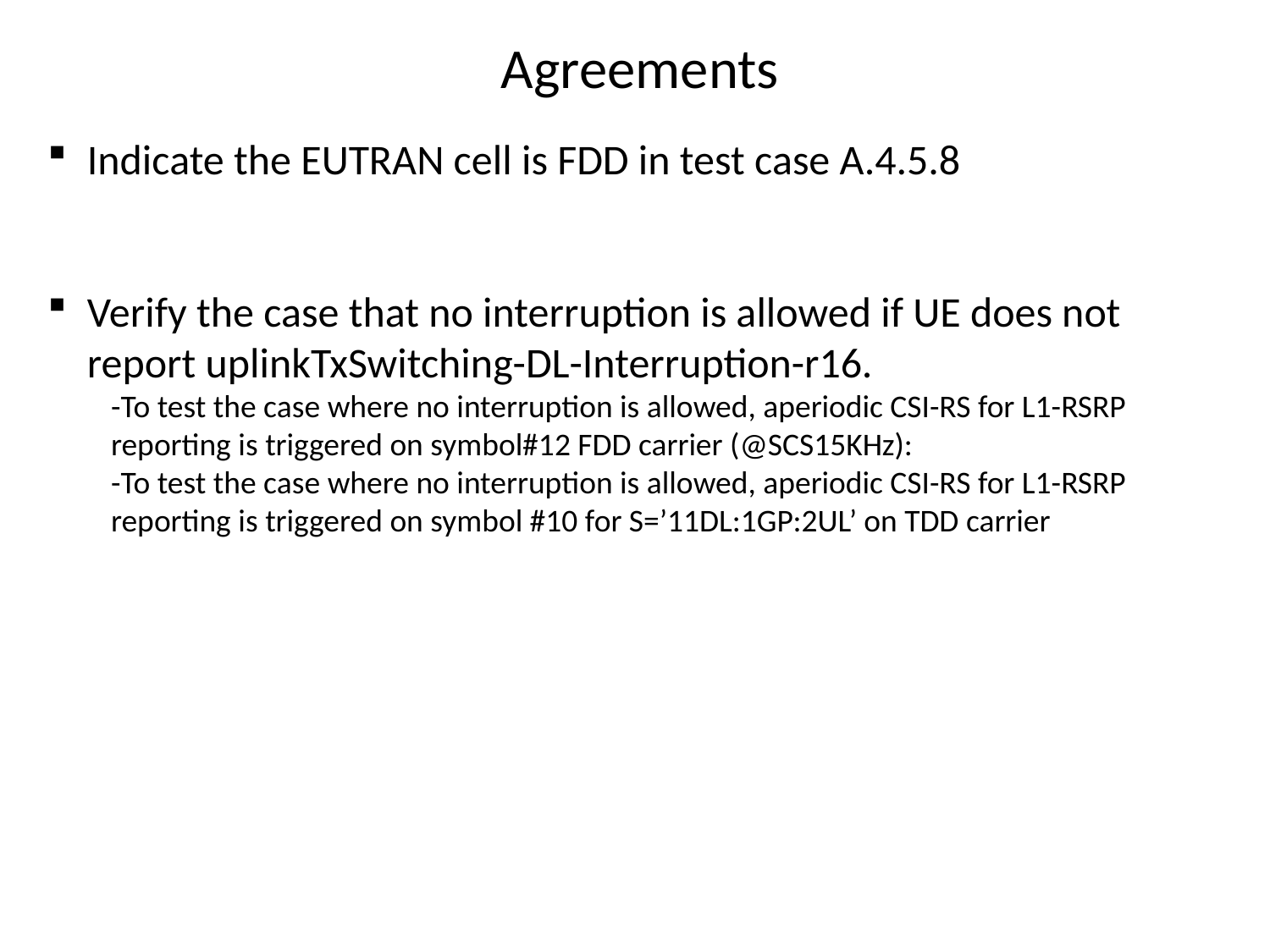

# Agreements
Indicate the EUTRAN cell is FDD in test case A.4.5.8

Verify the case that no interruption is allowed if UE does not report uplinkTxSwitching-DL-Interruption-r16.
-To test the case where no interruption is allowed, aperiodic CSI-RS for L1-RSRP reporting is triggered on symbol#12 FDD carrier (@SCS15KHz):
-To test the case where no interruption is allowed, aperiodic CSI-RS for L1-RSRP reporting is triggered on symbol #10 for S=’11DL:1GP:2UL’ on TDD carrier